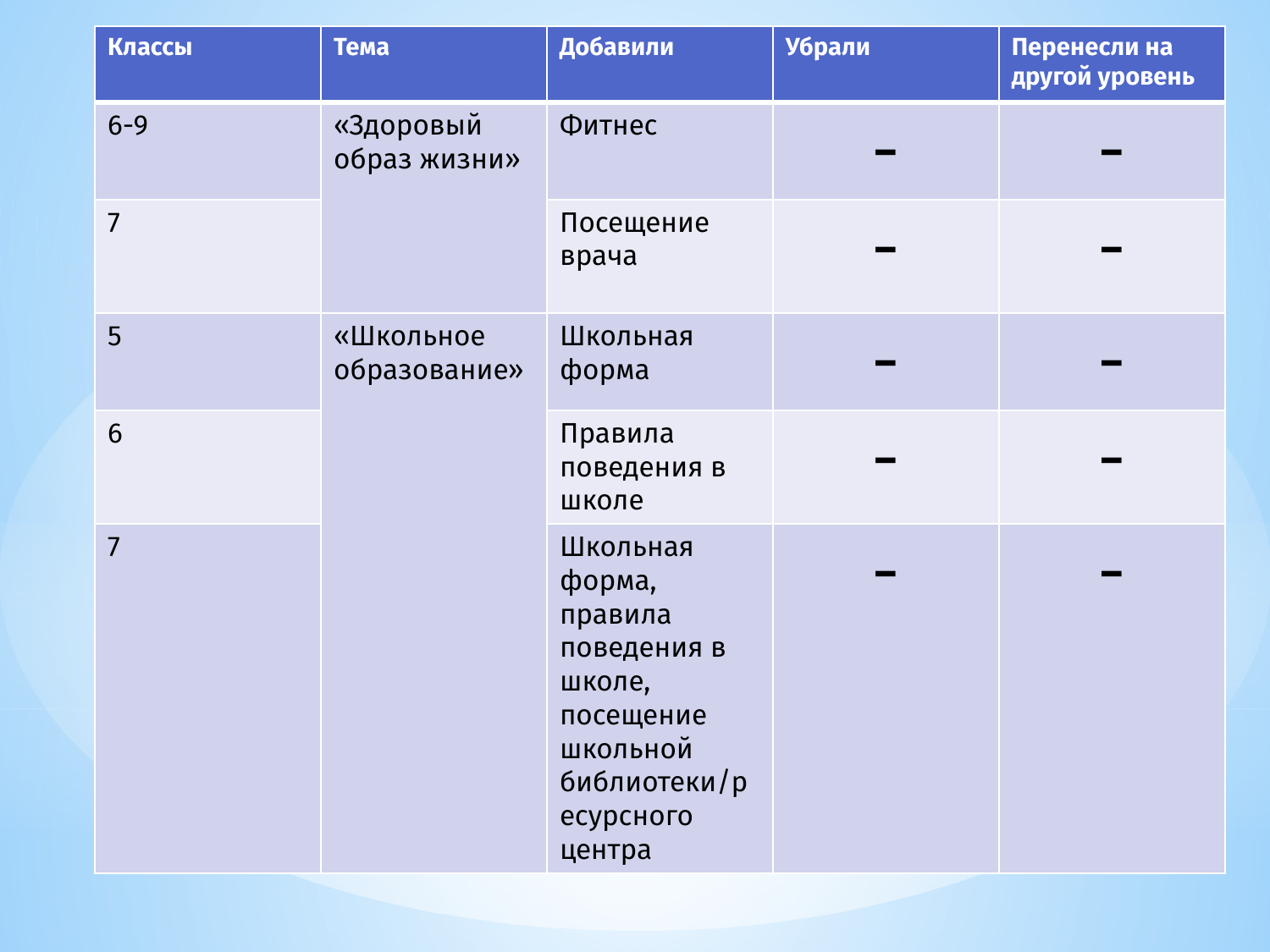

| Классы | Тема | Добавили | Убрали | Перенесли на другой уровень |
| --- | --- | --- | --- | --- |
| 6-9 | «Здоровый образ жизни» | Фитнес | - | - |
| 7 |  | Посещение врача | - | - |
| 5 | «Школьное образование» | Школьная форма | - | - |
| 6 |  | Правила поведения в школе | - | - |
| 7 |  | Школьная форма, правила поведения в школе, посещение школьной библиотеки/ресурсного центра | - | - |
#